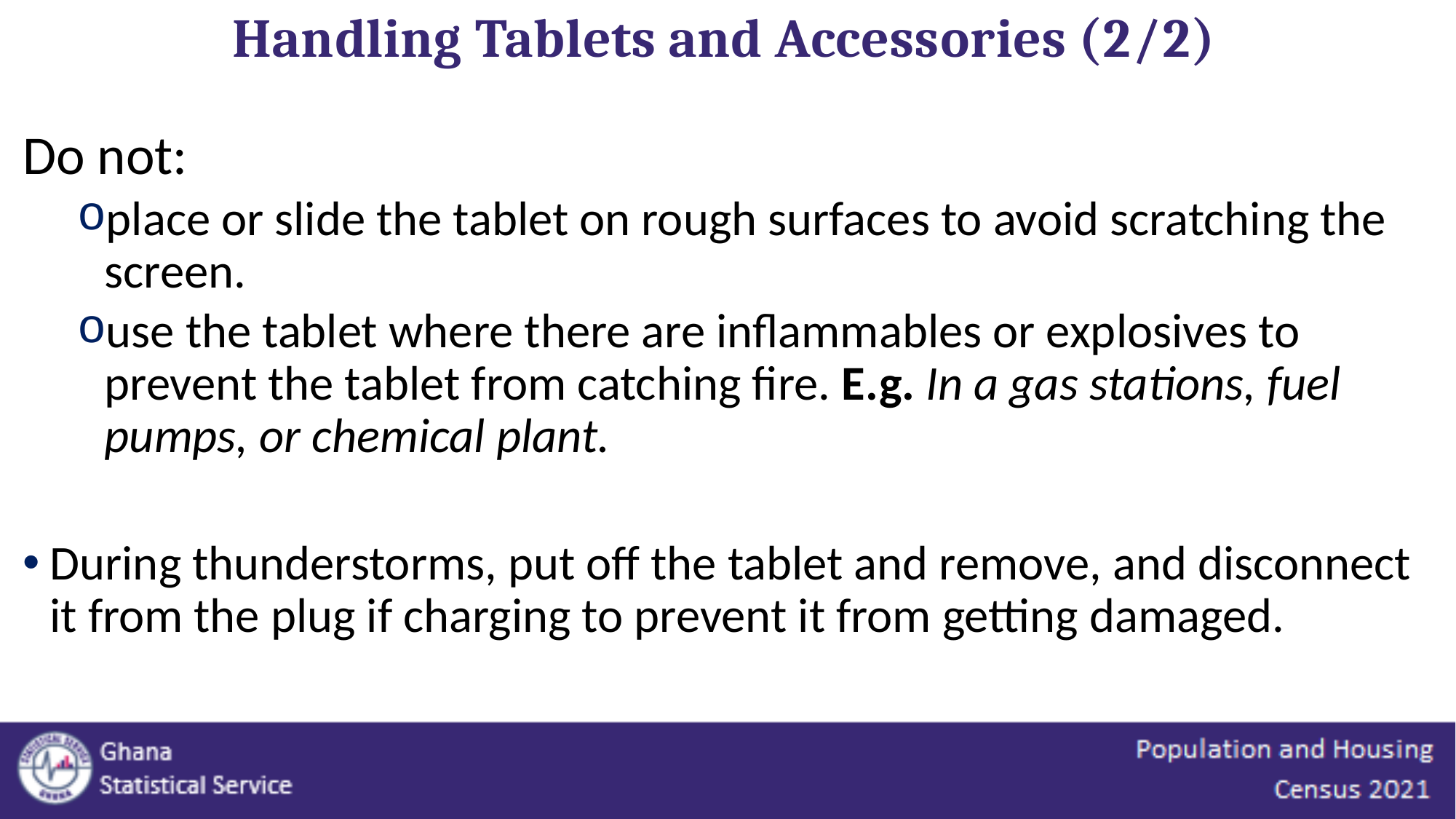

# Handling Tablets and Accessories (2/2)
Do not:
place or slide the tablet on rough surfaces to avoid scratching the screen.
use the tablet where there are inflammables or explosives to prevent the tablet from catching fire. E.g. In a gas stations, fuel pumps, or chemical plant.

During thunderstorms, put off the tablet and remove, and disconnect it from the plug if charging to prevent it from getting damaged.
19